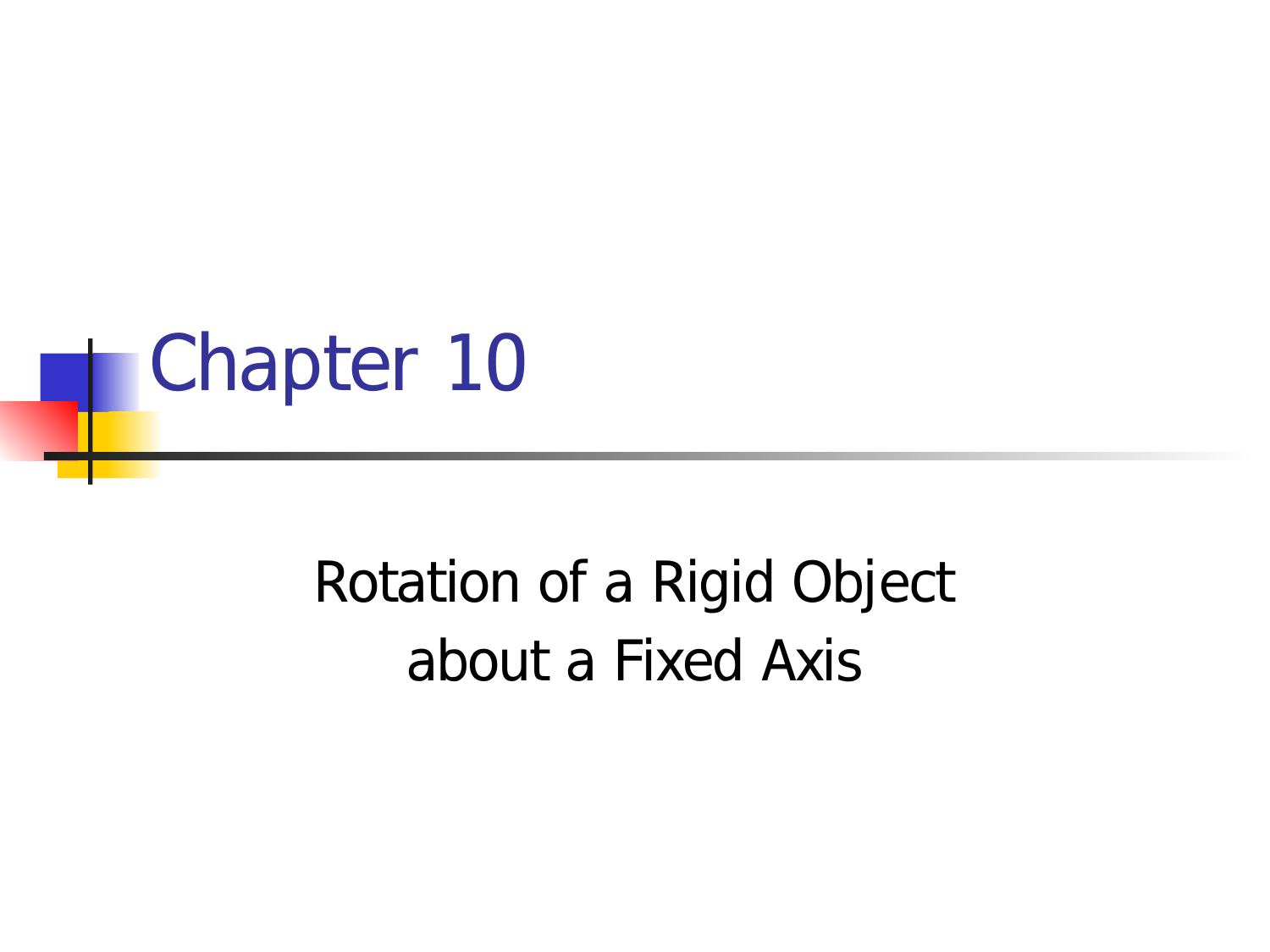

# Chapter 10
Rotation of a Rigid Object
about a Fixed Axis